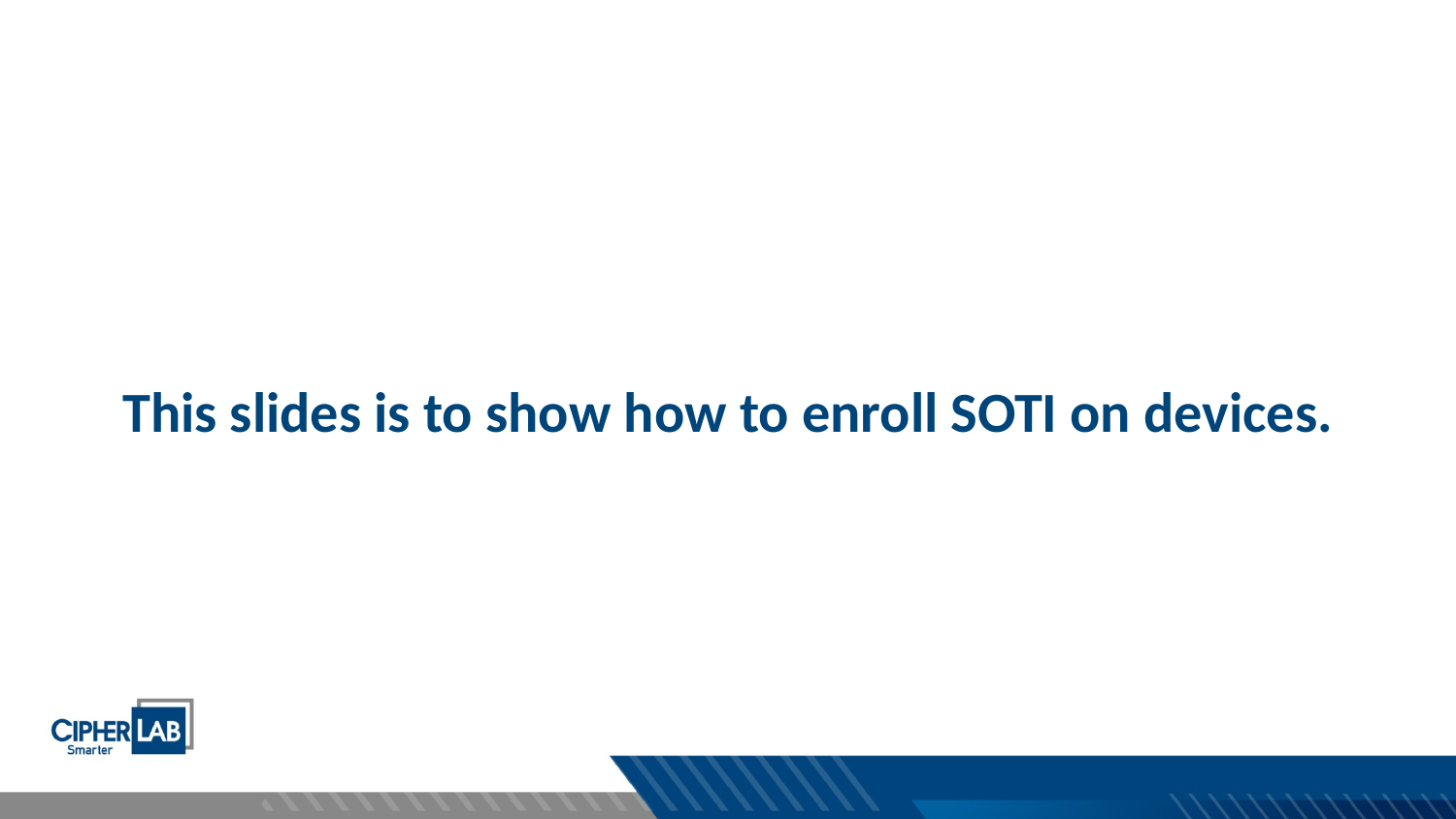

# This slides is to show how to enroll SOTI on devices.